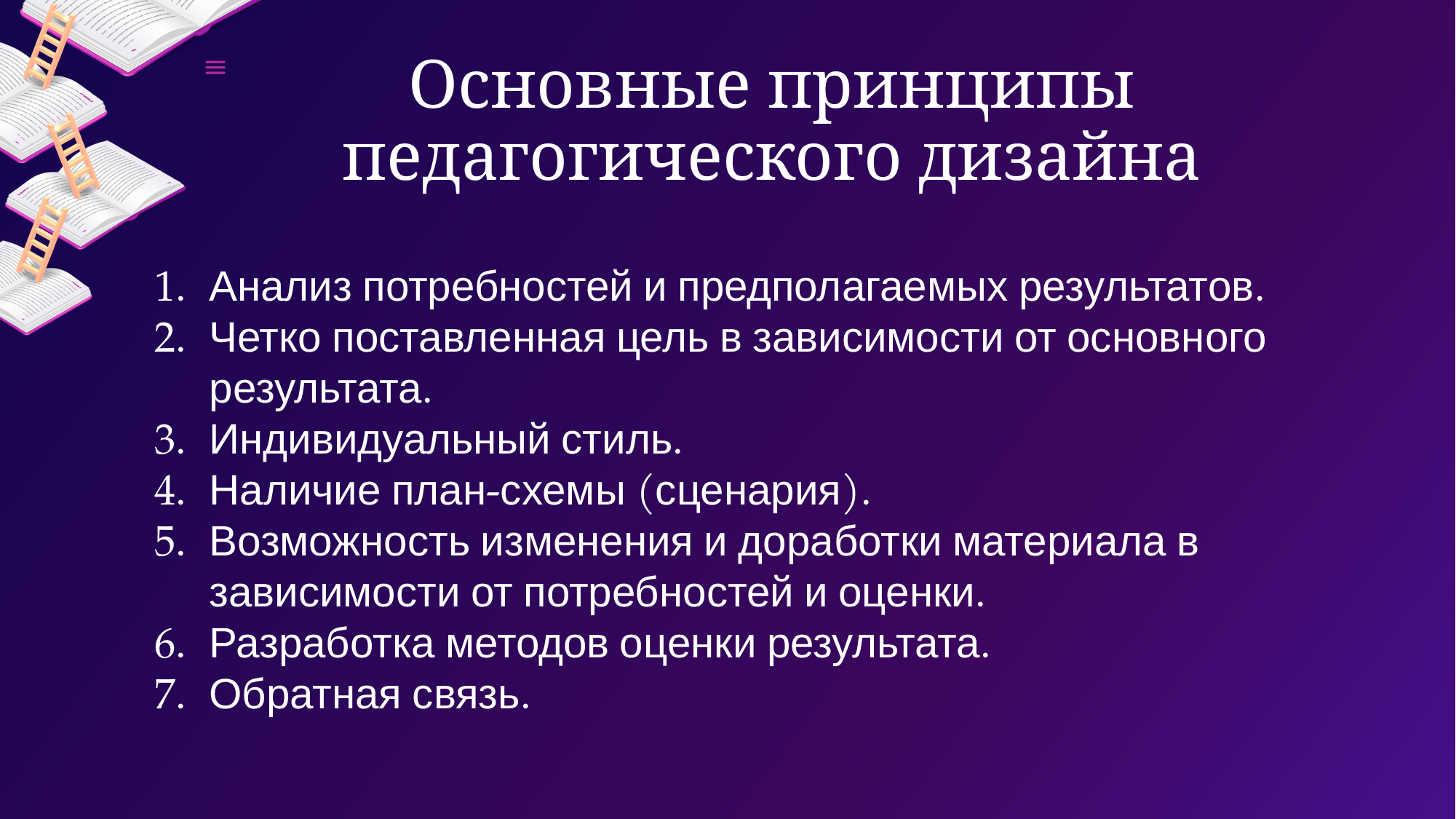

# Основные принципы педагогического дизайна
Анализ потребностей и предполагаемых результатов.
Четко поставленная цель в зависимости от основного результата.
Индивидуальный стиль.
Наличие план-схемы (сценария).
Возможность изменения и доработки материала в зависимости от потребностей и оценки.
Разработка методов оценки результата.
Обратная связь.